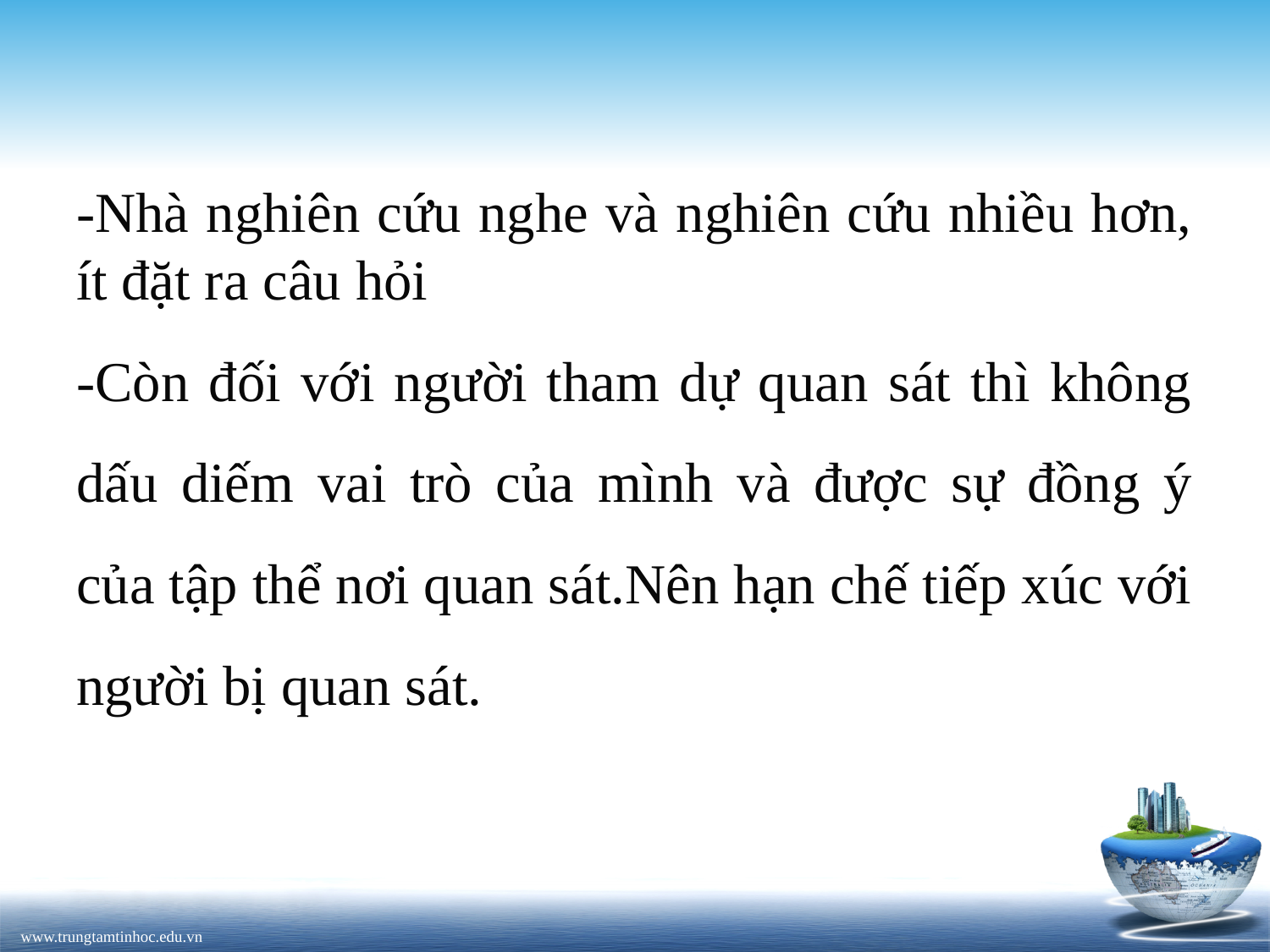

-Nhà nghiên cứu nghe và nghiên cứu nhiều hơn, ít đặt ra câu hỏi
-Còn đối với người tham dự quan sát thì không dấu diếm vai trò của mình và được sự đồng ý của tập thể nơi quan sát.Nên hạn chế tiếp xúc với người bị quan sát.